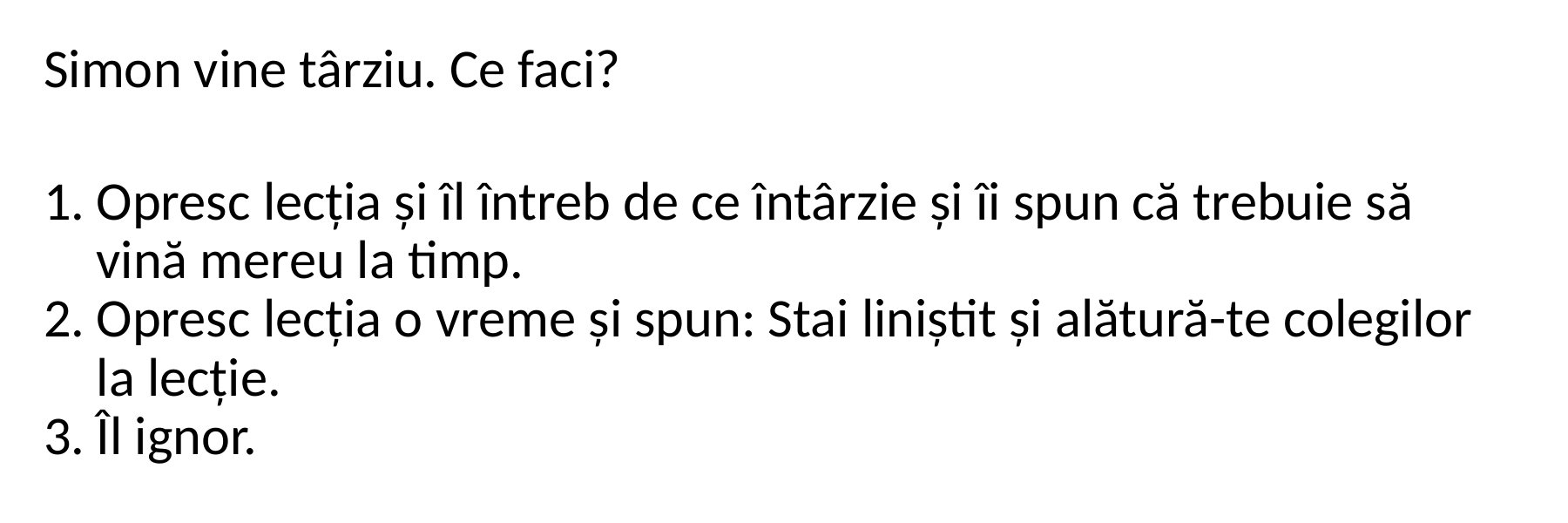

Simon vine târziu. Ce faci?

Opresc lecția și îl întreb de ce întârzie și îi spun că trebuie să vină mereu la timp.
Opresc lecția o vreme și spun: Stai liniștit și alătură-te colegilor la lecție.
Îl ignor.